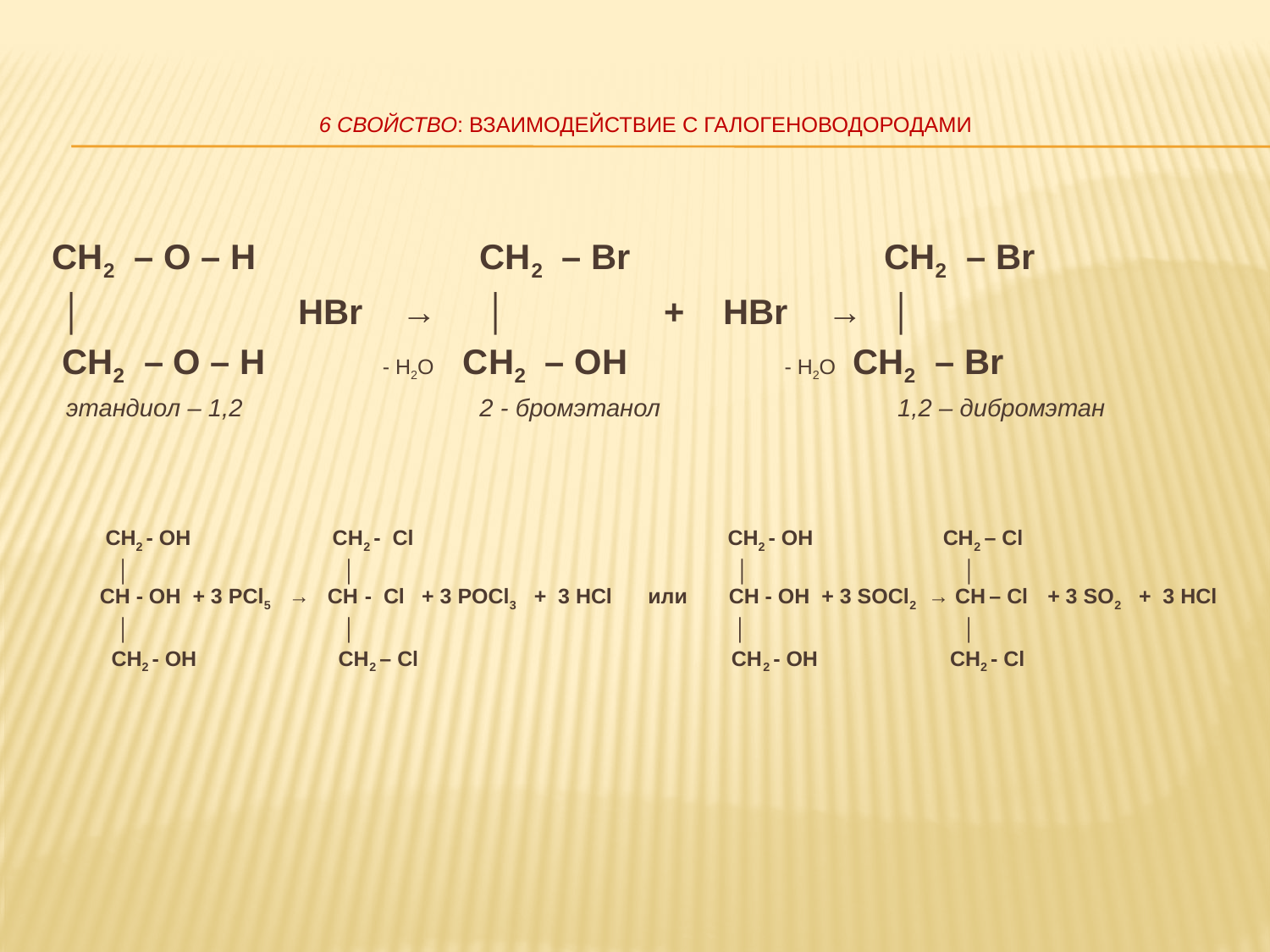

# 6 свойство: взаимодействие с галогеноводородами
СН2  – О – Н                       СН2  – Br                          СН2  – Br
 │                      HBr    →     │                +    HBr    →   │
 СН2  – О – Н            - H2O   СН2  – ОH                          - H2O   СН2  – Br
  этандиол – 1,2                                  2 - бромэтанол                                  1,2 – дибромэтан

         CH2 - OH                        CH2 -  Cl                                                     CH2 - OH                      CH2 – Cl
           │                                    │                                                                │                                    │
CH - OH  + 3 PCl5   →   CH  -  Cl     + 3 POCl3   +  3 HCl      или       CH - OH  + 3 SOCl2  → CH – Cl     + 3 SO2   +  3 HCl
           │                                    │                                                                │                                    │
          CH2 - ОН                        CH2 – Cl                                                     CH2 - OH                              CH2 - Cl